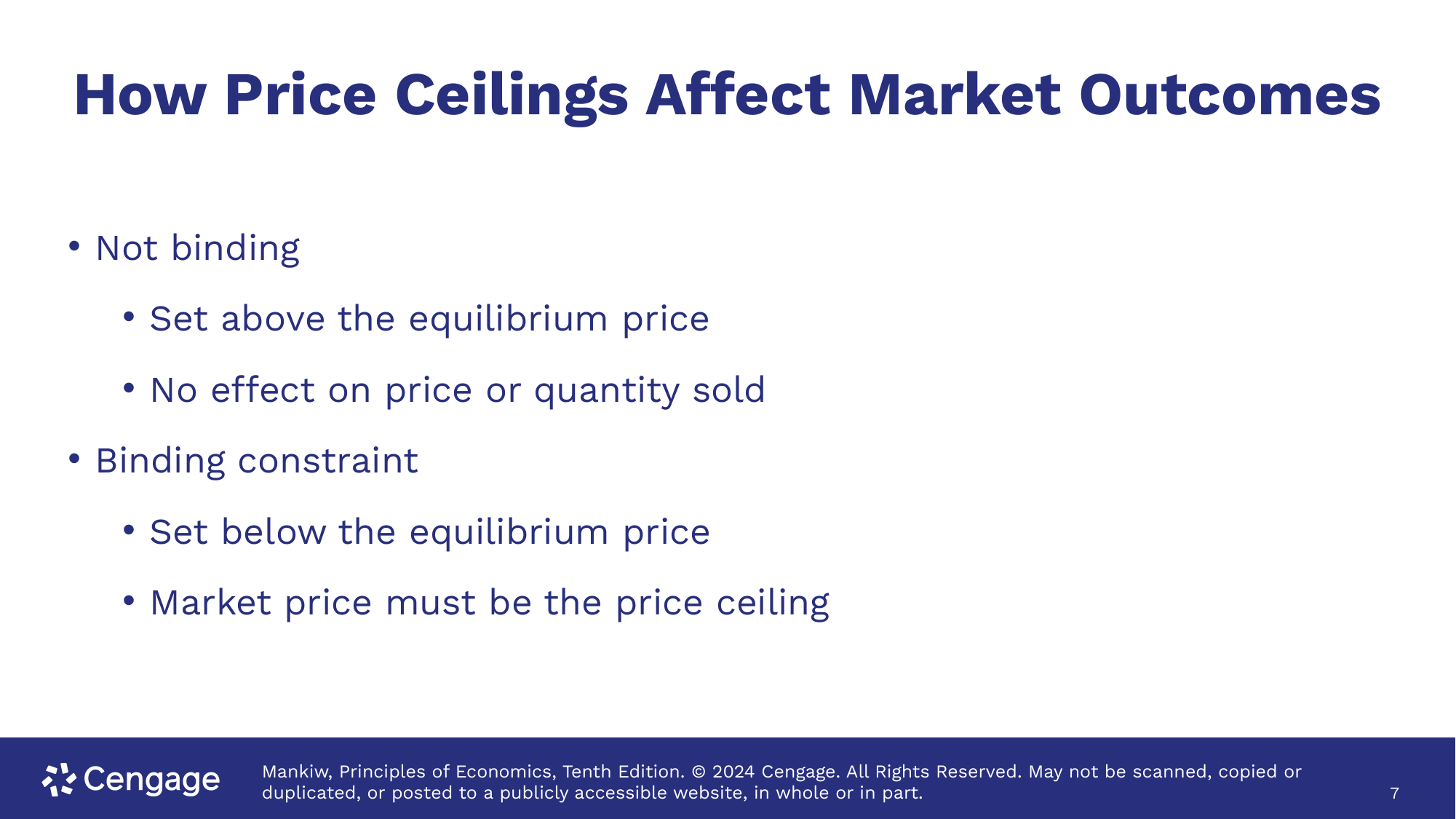

# How Price Ceilings Affect Market Outcomes
Not binding
Set above the equilibrium price
No effect on price or quantity sold
Binding constraint
Set below the equilibrium price
Market price must be the price ceiling